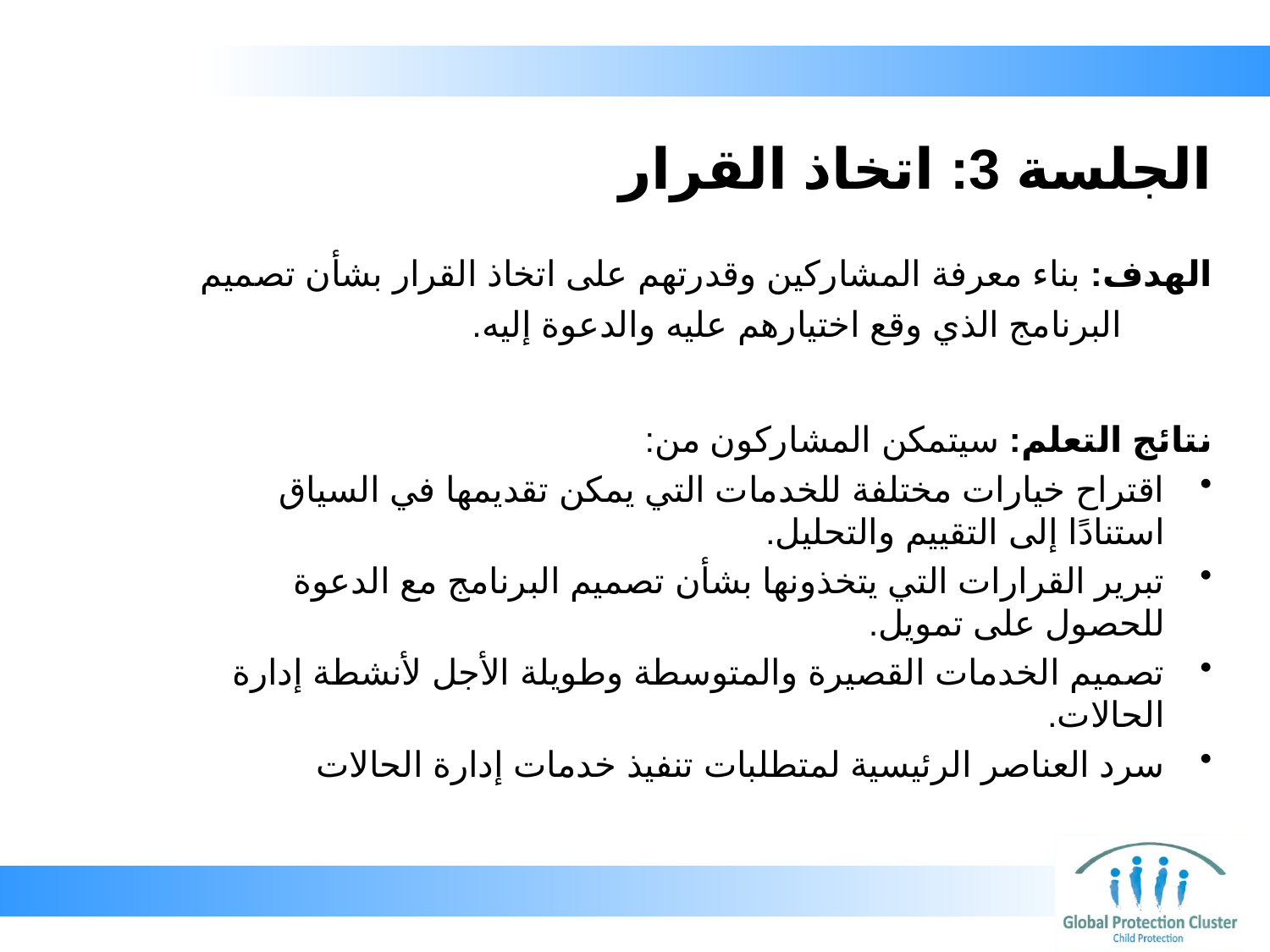

# الجلسة 3: اتخاذ القرار
الهدف: بناء معرفة المشاركين وقدرتهم على اتخاذ القرار بشأن تصميم البرنامج الذي وقع اختيارهم عليه والدعوة إليه.

نتائج التعلم: سيتمكن المشاركون من:
اقتراح خيارات مختلفة للخدمات التي يمكن تقديمها في السياق استنادًا إلى التقييم والتحليل.
تبرير القرارات التي يتخذونها بشأن تصميم البرنامج مع الدعوة للحصول على تمويل.
تصميم الخدمات القصيرة والمتوسطة وطويلة الأجل لأنشطة إدارة الحالات.
سرد العناصر الرئيسية لمتطلبات تنفيذ خدمات إدارة الحالات